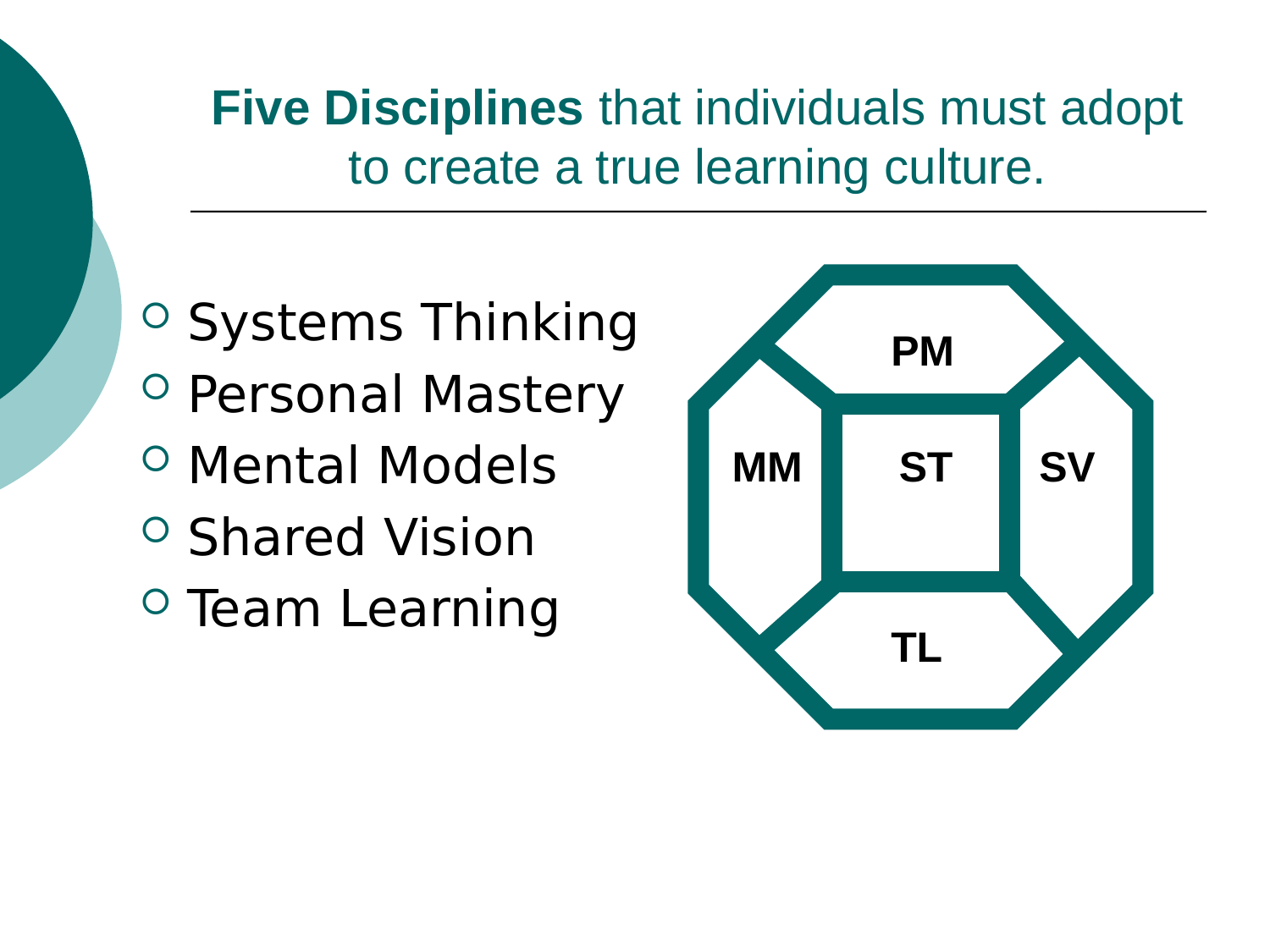

# Five Disciplines that individuals must adopt to create a true learning culture.

Systems Thinking
Personal Mastery
Mental Models
Shared Vision
Team Learning

PM
MM
ST
SV
TL